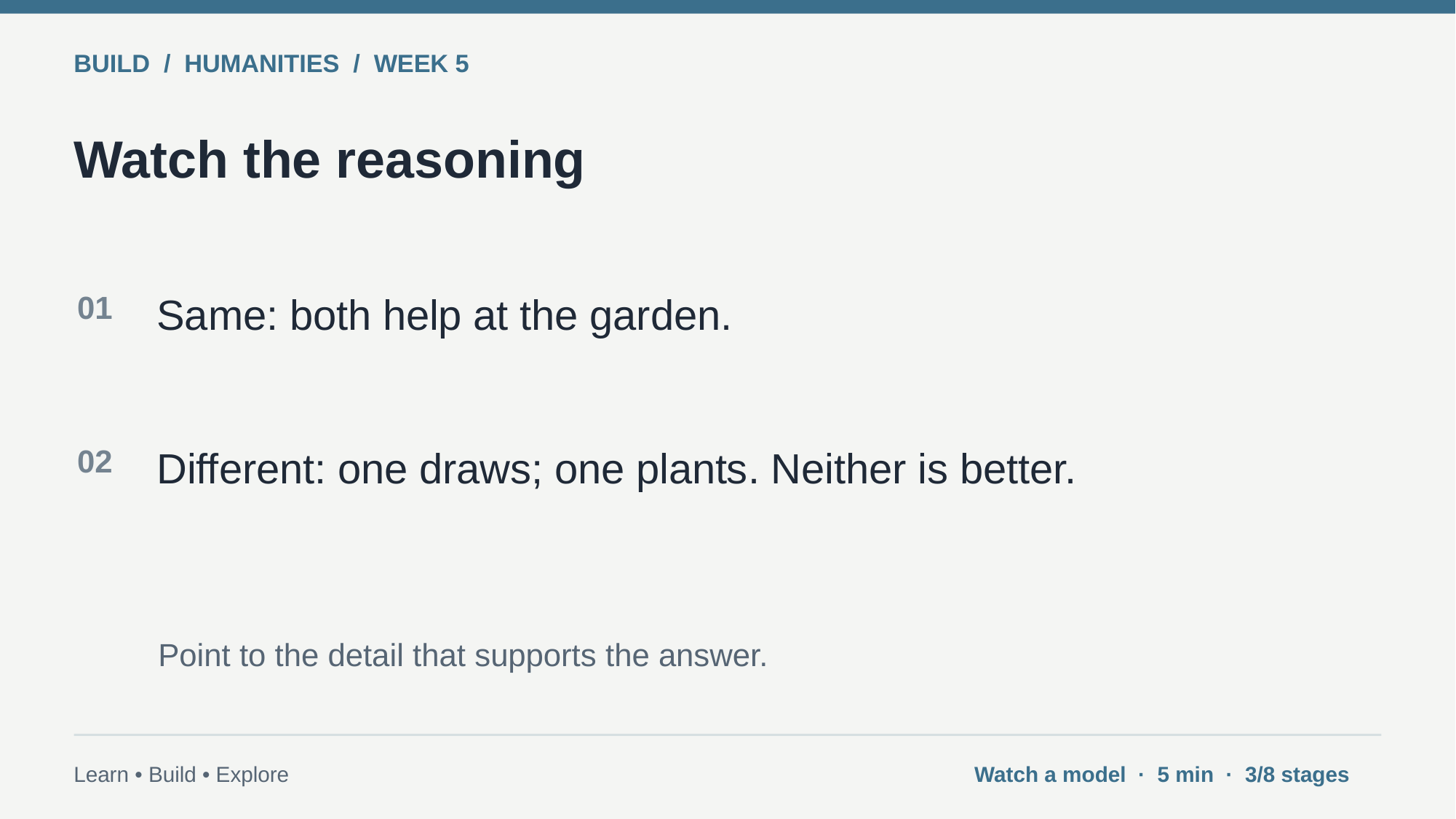

BUILD  /  HUMANITIES  /  WEEK 5
Watch the reasoning
01
Same: both help at the garden.
02
Different: one draws; one plants. Neither is better.
Point to the detail that supports the answer.

Learn • Build • Explore
Watch a model  ·  5 min  ·  3/8 stages